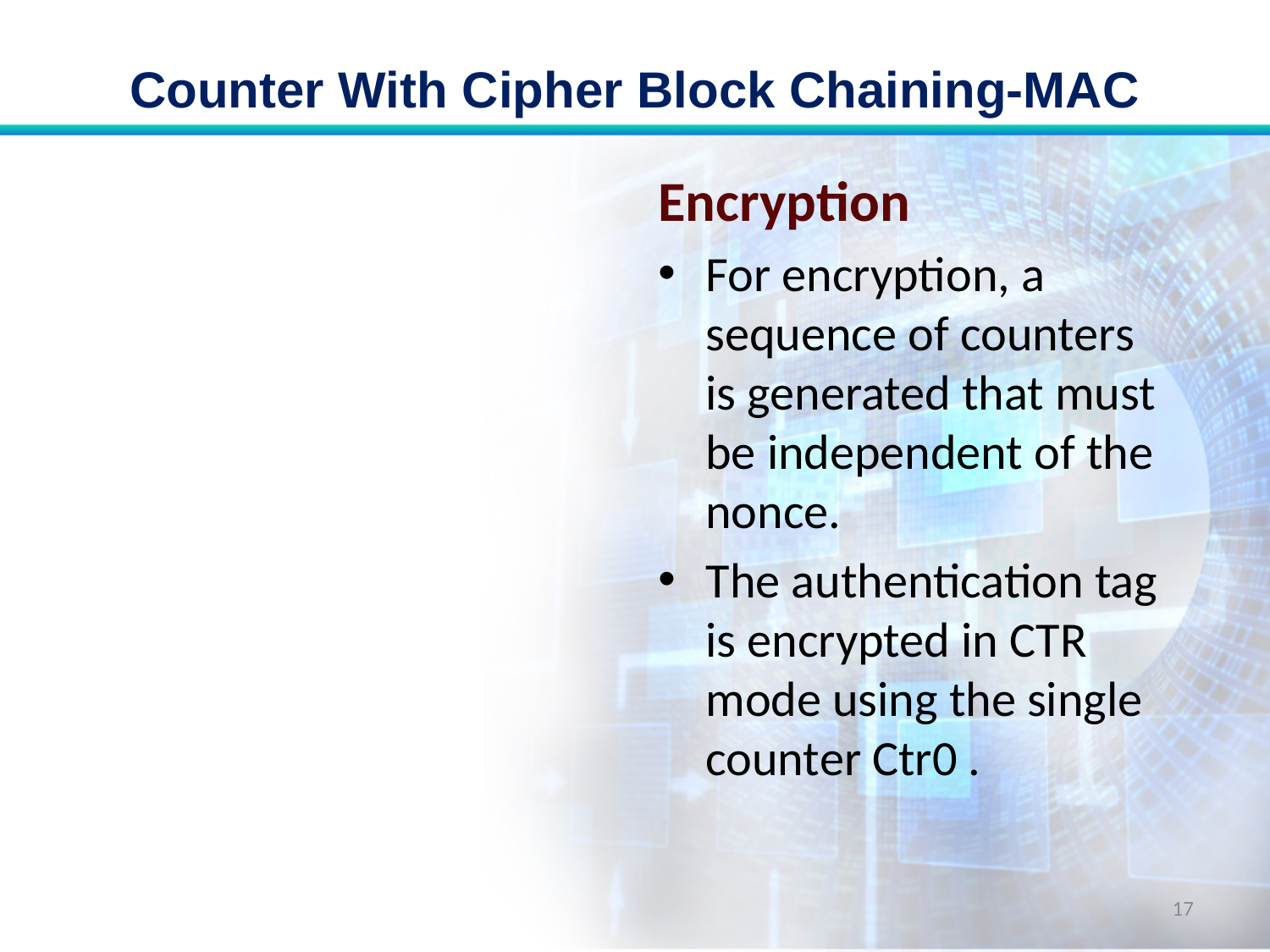

# Counter With Cipher Block Chaining-MAC
Encryption
For encryption, a sequence of counters is generated that must be independent of the nonce.
The authentication tag is encrypted in CTR mode using the single counter Ctr0 .

17